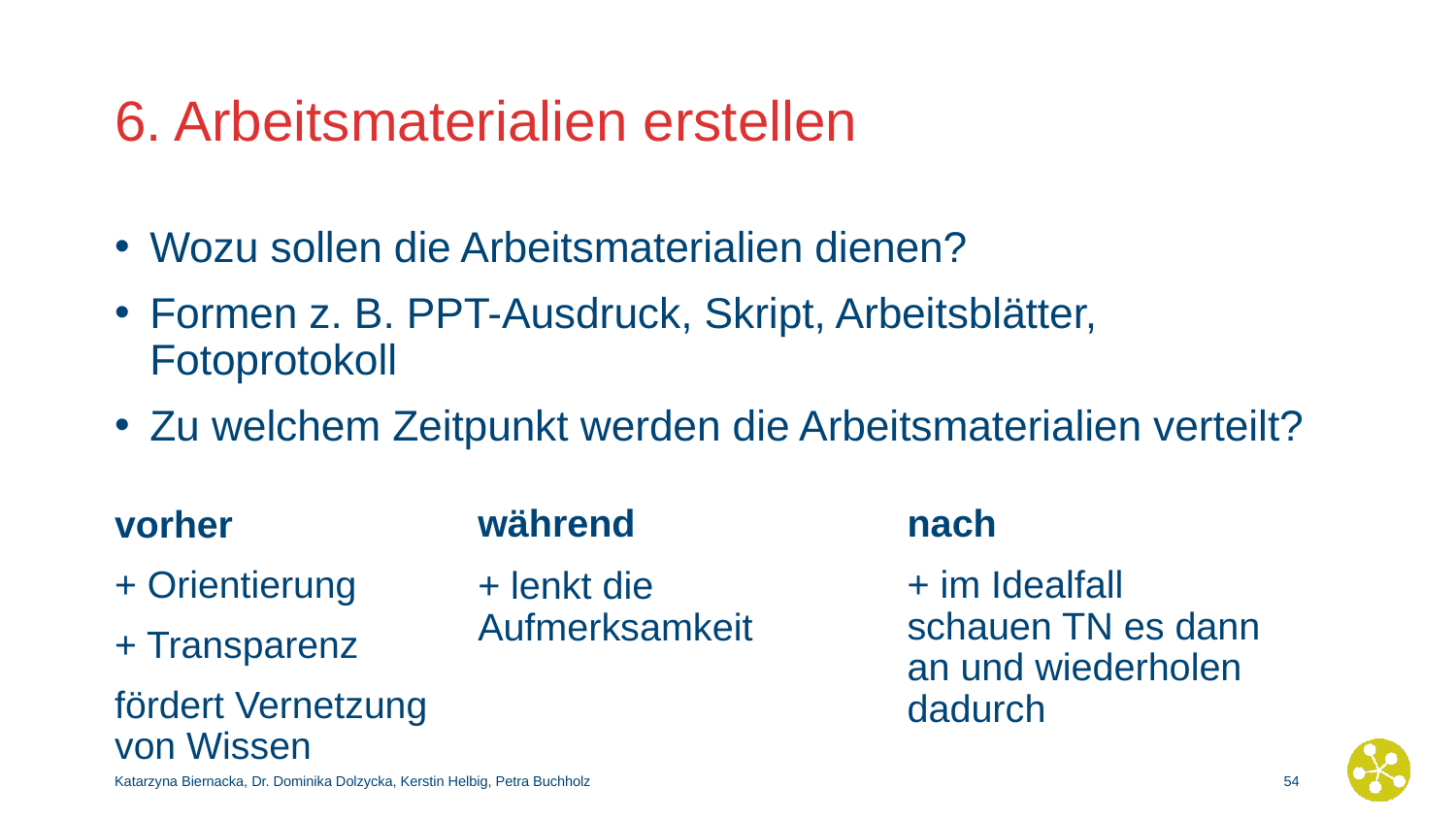

# 6. Arbeitsmaterialien erstellen
Wozu sollen die Arbeitsmaterialien dienen?
Formen z. B. PPT-Ausdruck, Skript, Arbeitsblätter, Fotoprotokoll
Zu welchem Zeitpunkt werden die Arbeitsmaterialien verteilt?

nach
+ im Idealfall schauen TN es dann an und wiederholen dadurch
während
+ lenkt die Aufmerksamkeit

vorher
+ Orientierung
+ Transparenz
fördert Vernetzung von Wissen
Katarzyna Biernacka, Dr. Dominika Dolzycka, Kerstin Helbig, Petra Buchholz
54